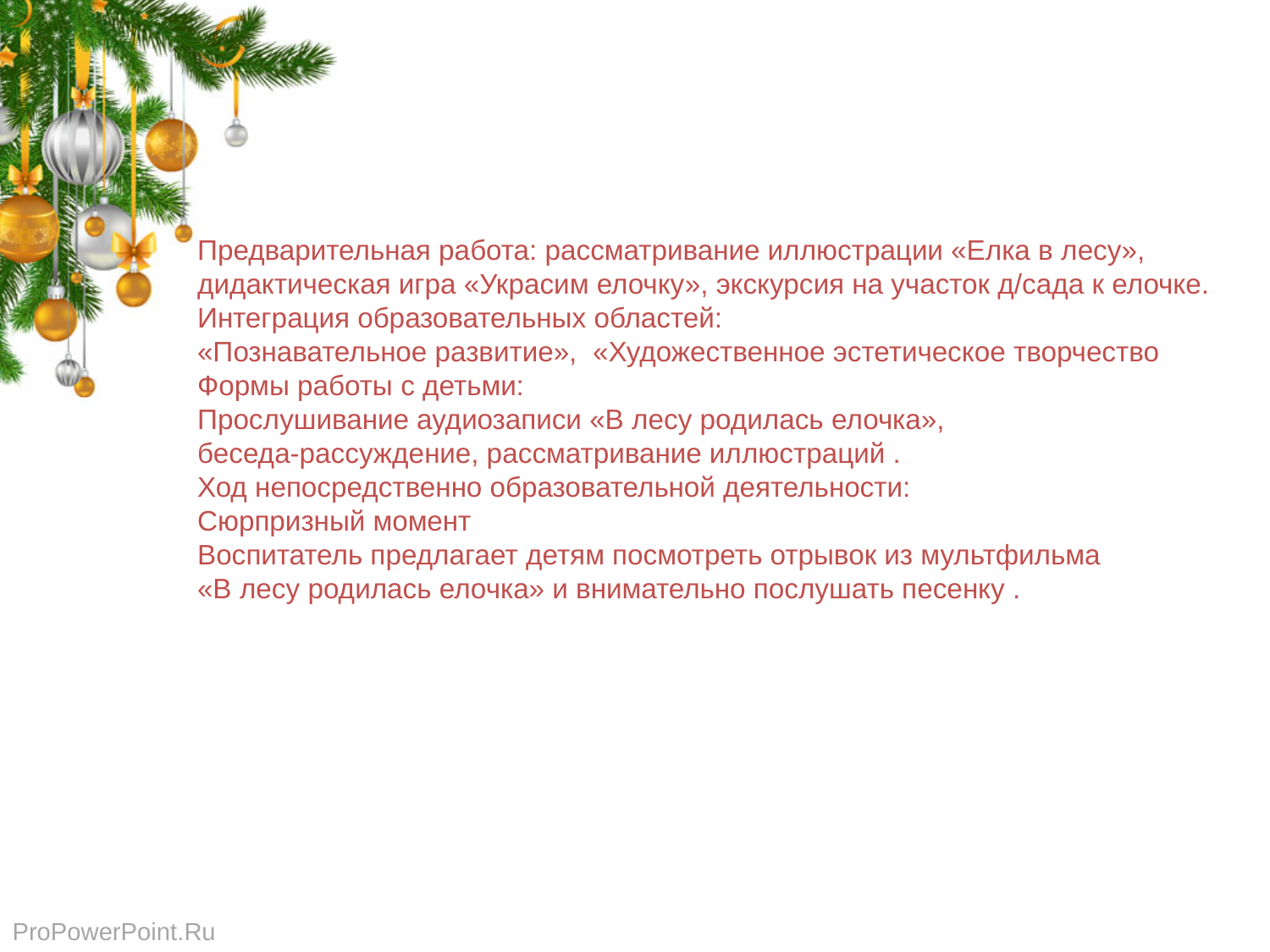

Предварительная работа: рассматривание иллюстрации «Елка в лесу», дидактическая игра «Украсим елочку», экскурсия на участок д/сада к елочке.
Интеграция образовательных областей:
«Познавательное развитие»,  «Художественное эстетическое творчество
Формы работы с детьми:
Прослушивание аудиозаписи «В лесу родилась елочка»,
беседа-рассуждение, рассматривание иллюстраций .
Ход непосредственно образовательной деятельности:
Сюрпризный момент
Воспитатель предлагает детям посмотреть отрывок из мультфильма
«В лесу родилась елочка» и внимательно послушать песенку .